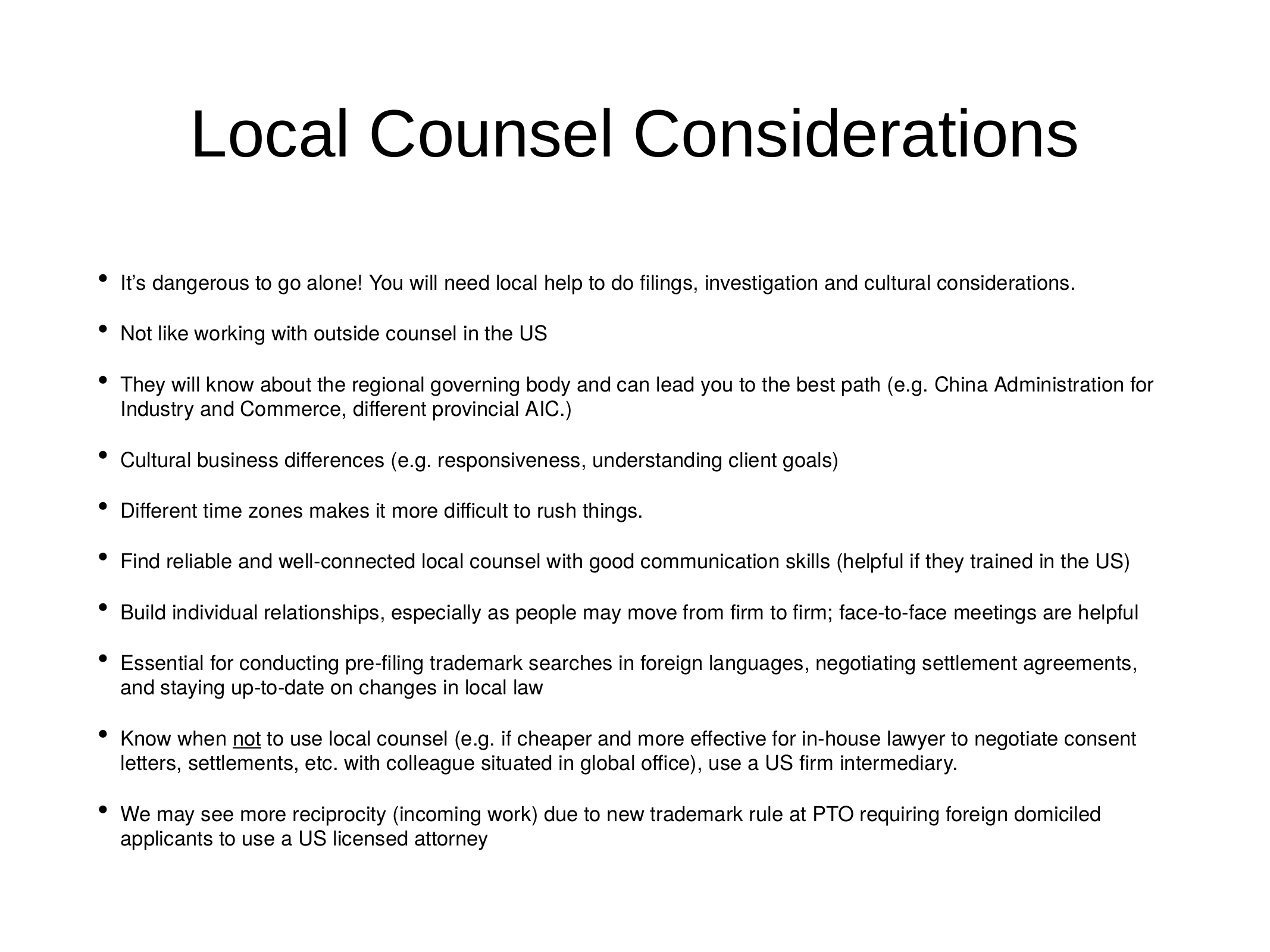

# Local Counsel Considerations
It’s dangerous to go alone! You will need local help to do filings, investigation and cultural considerations.
Not like working with outside counsel in the US
They will know about the regional governing body and can lead you to the best path (e.g. China Administration for Industry and Commerce, different provincial AIC.)
Cultural business differences (e.g. responsiveness, understanding client goals)
Different time zones makes it more difficult to rush things.
Find reliable and well-connected local counsel with good communication skills (helpful if they trained in the US)
Build individual relationships, especially as people may move from firm to firm; face-to-face meetings are helpful
Essential for conducting pre-filing trademark searches in foreign languages, negotiating settlement agreements, and staying up-to-date on changes in local law
Know when not to use local counsel (e.g. if cheaper and more effective for in-house lawyer to negotiate consent letters, settlements, etc. with colleague situated in global office), use a US firm intermediary.
We may see more reciprocity (incoming work) due to new trademark rule at PTO requiring foreign domiciled applicants to use a US licensed attorney